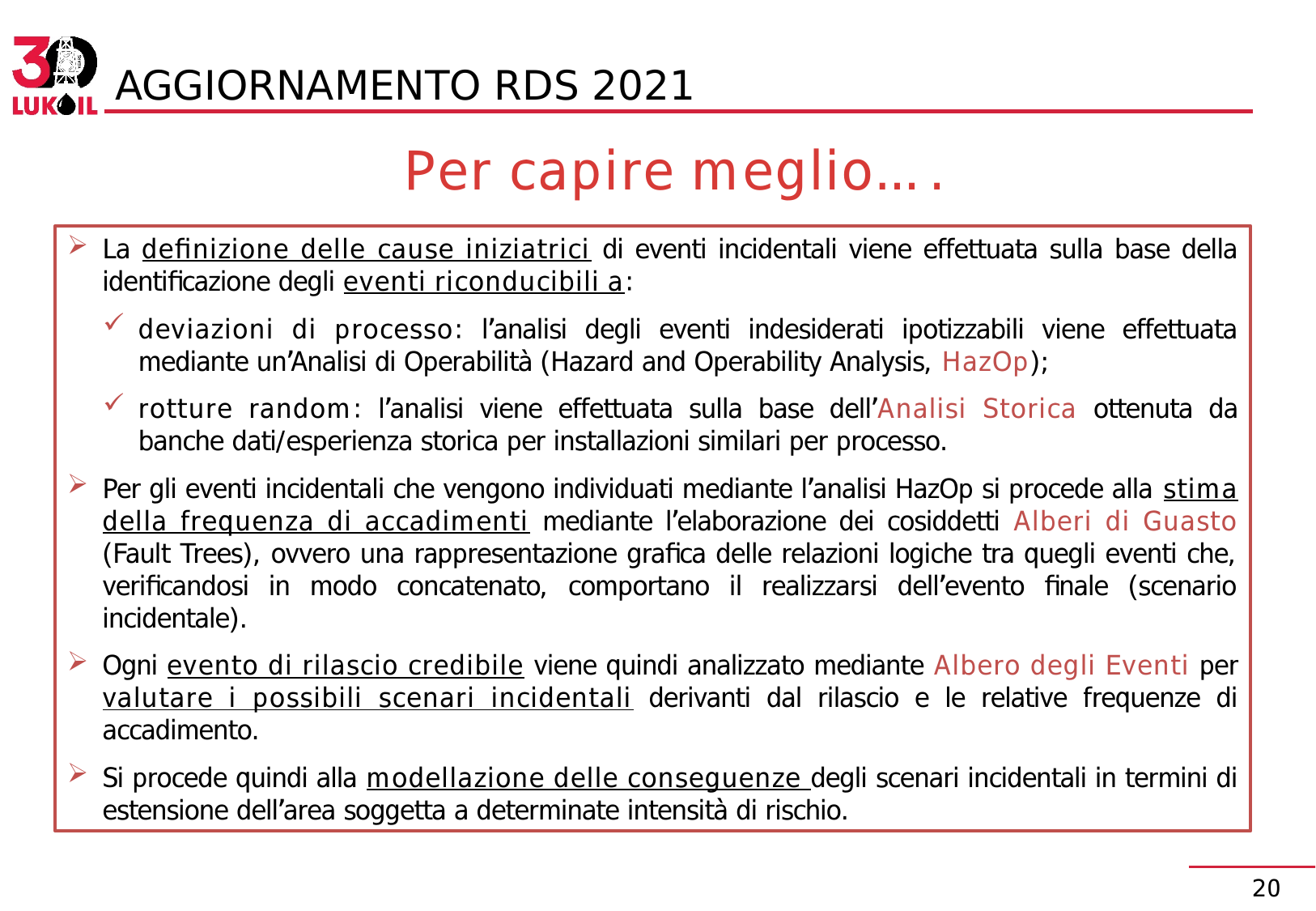

AGGIORNAMENTO RDS 2021
Per capire meglio….
La definizione delle cause iniziatrici di eventi incidentali viene effettuata sulla base della identificazione degli eventi riconducibili a:
deviazioni di processo: l’analisi degli eventi indesiderati ipotizzabili viene effettuata mediante un’Analisi di Operabilità (Hazard and Operability Analysis, HazOp);
rotture random: l’analisi viene effettuata sulla base dell’Analisi Storica ottenuta da banche dati/esperienza storica per installazioni similari per processo.
Per gli eventi incidentali che vengono individuati mediante l’analisi HazOp si procede alla stima della frequenza di accadimenti mediante l’elaborazione dei cosiddetti Alberi di Guasto (Fault Trees), ovvero una rappresentazione grafica delle relazioni logiche tra quegli eventi che, verificandosi in modo concatenato, comportano il realizzarsi dell’evento finale (scenario incidentale).
Ogni evento di rilascio credibile viene quindi analizzato mediante Albero degli Eventi per valutare i possibili scenari incidentali derivanti dal rilascio e le relative frequenze di accadimento.
Si procede quindi alla modellazione delle conseguenze degli scenari incidentali in termini di estensione dell’area soggetta a determinate intensità di rischio.